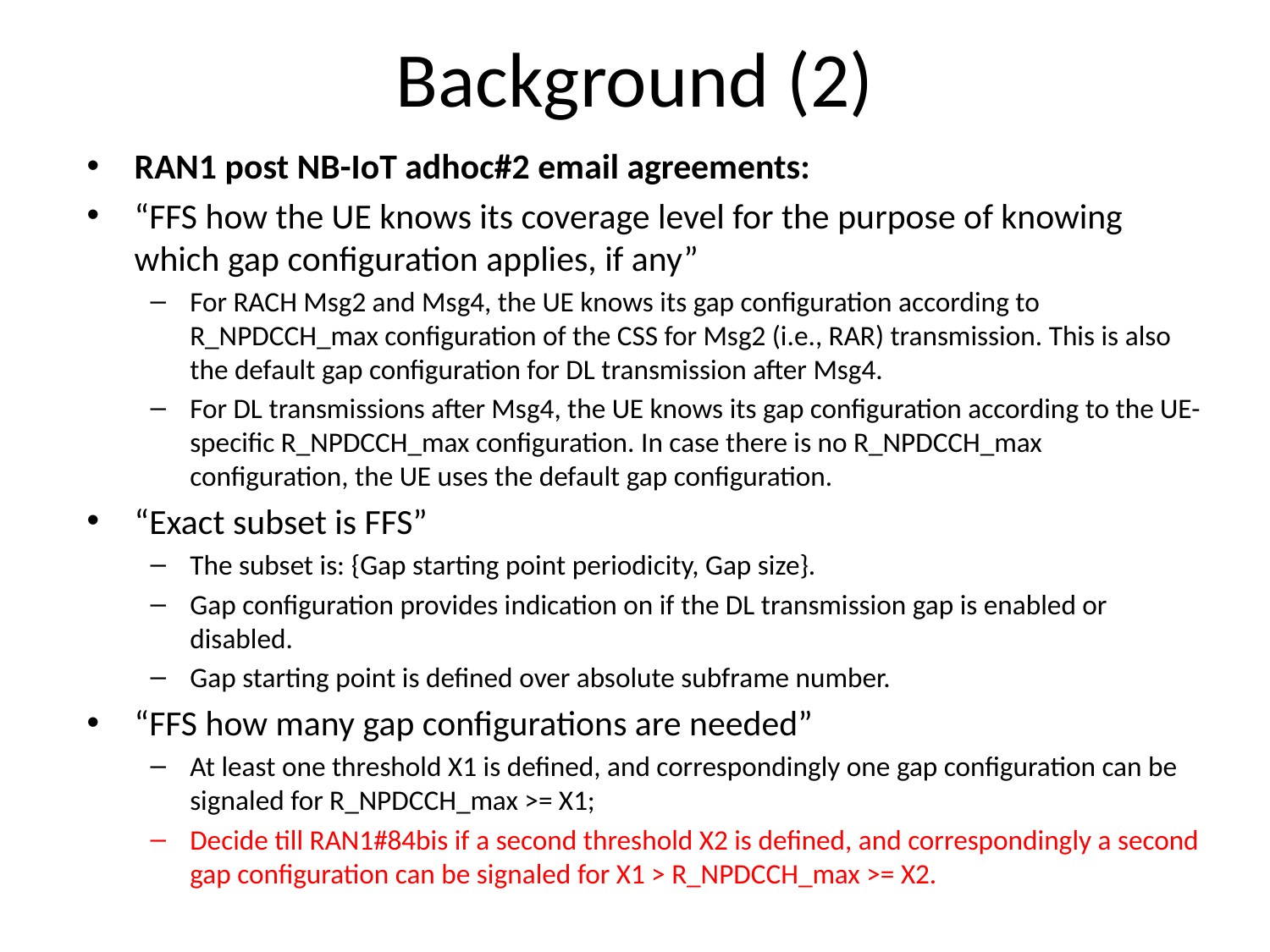

# Background (2)
RAN1 post NB-IoT adhoc#2 email agreements:
“FFS how the UE knows its coverage level for the purpose of knowing which gap configuration applies, if any”
For RACH Msg2 and Msg4, the UE knows its gap configuration according to R_NPDCCH_max configuration of the CSS for Msg2 (i.e., RAR) transmission. This is also the default gap configuration for DL transmission after Msg4.
For DL transmissions after Msg4, the UE knows its gap configuration according to the UE-specific R_NPDCCH_max configuration. In case there is no R_NPDCCH_max configuration, the UE uses the default gap configuration.
“Exact subset is FFS”
The subset is: {Gap starting point periodicity, Gap size}.
Gap configuration provides indication on if the DL transmission gap is enabled or disabled.
Gap starting point is defined over absolute subframe number.
“FFS how many gap configurations are needed”
At least one threshold X1 is defined, and correspondingly one gap configuration can be signaled for R_NPDCCH_max >= X1;
Decide till RAN1#84bis if a second threshold X2 is defined, and correspondingly a second gap configuration can be signaled for X1 > R_NPDCCH_max >= X2.